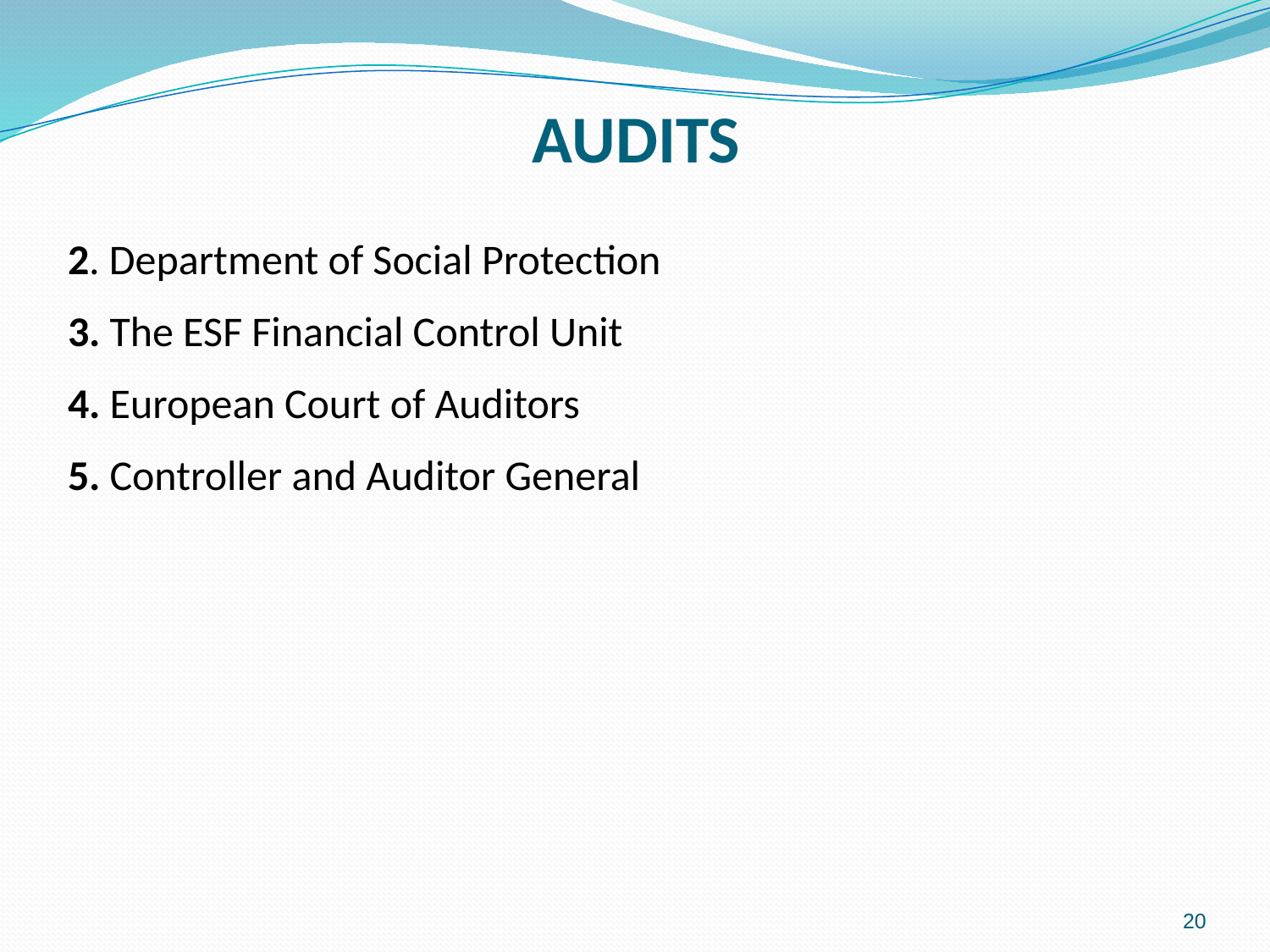

# AUDITS
2. Department of Social Protection
3. The ESF Financial Control Unit
4. European Court of Auditors
5. Controller and Auditor General
20